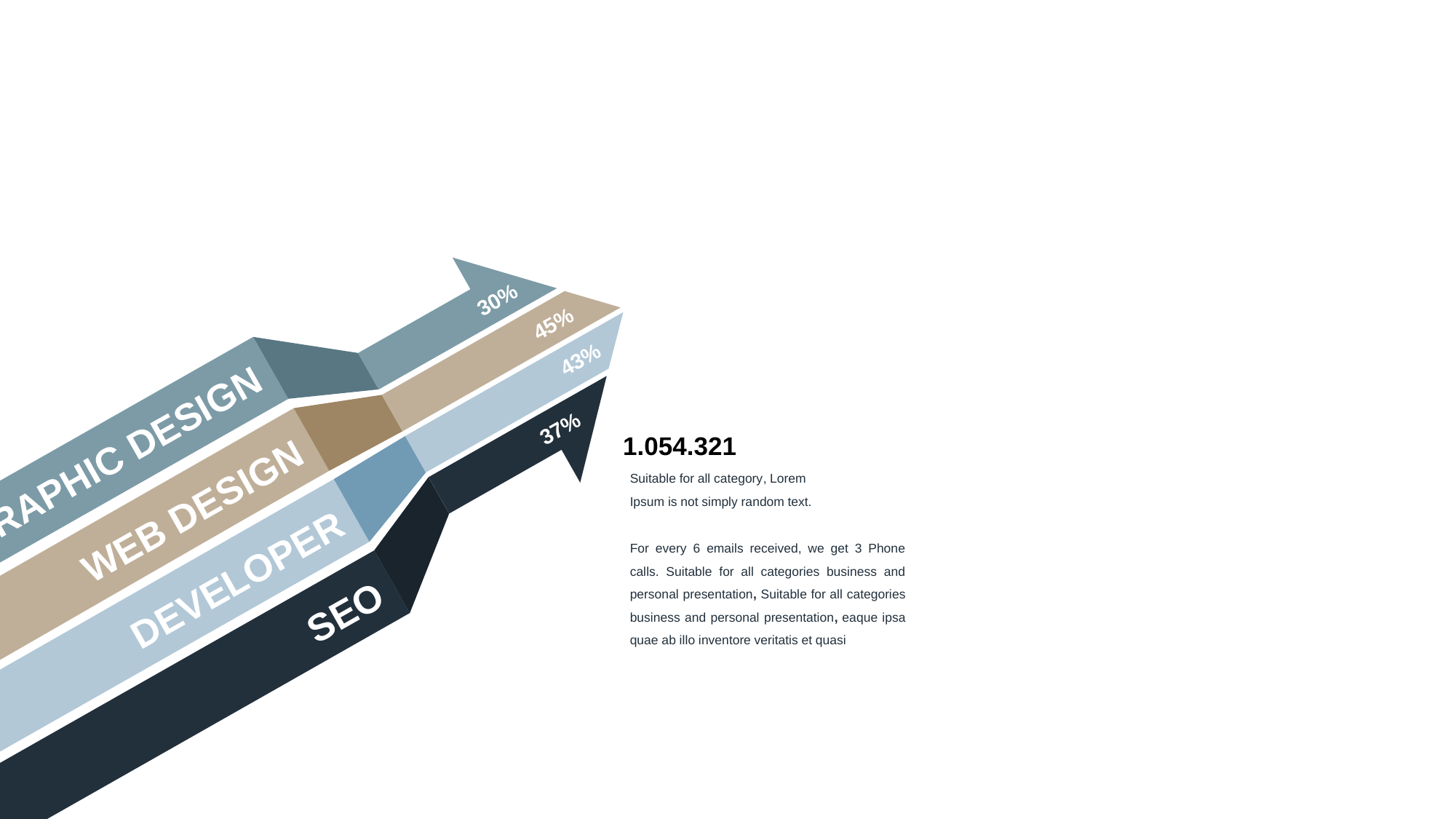

30%

45%
43%

37%
1.054.321
Suitable for all category, Lorem Ipsum is not simply random text.
GRAPHIC DESIGN

For every 6 emails received, we get 3 Phone calls. Suitable for all categories business and personal presentation, Suitable for all categories business and personal presentation, eaque ipsa quae ab illo inventore veritatis et quasi

WEB DESIGN
DEVELOPER
SEO